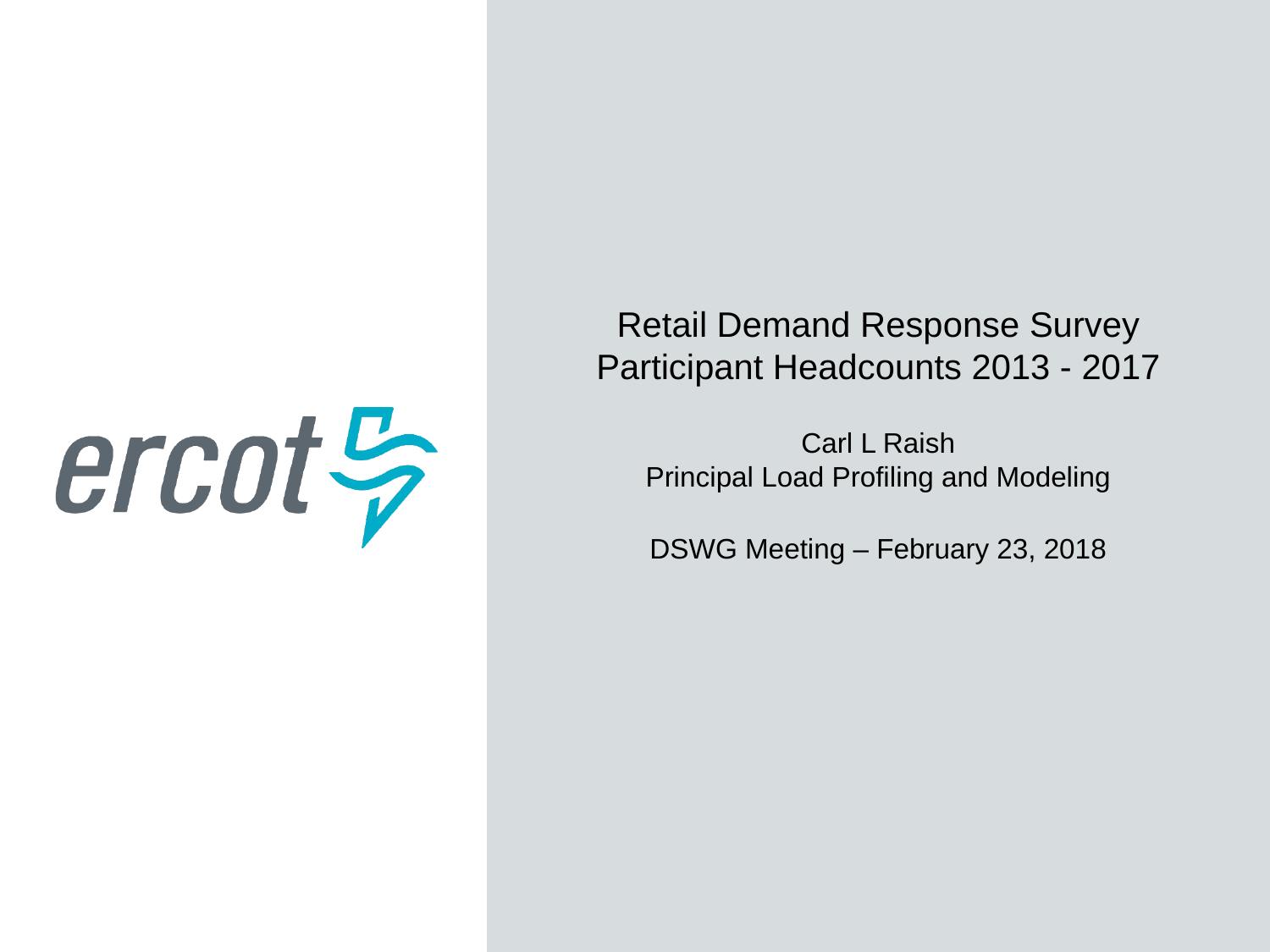

Retail Demand Response Survey Participant Headcounts 2013 - 2017

Carl L Raish
Principal Load Profiling and Modeling

DSWG Meeting – February 23, 2018